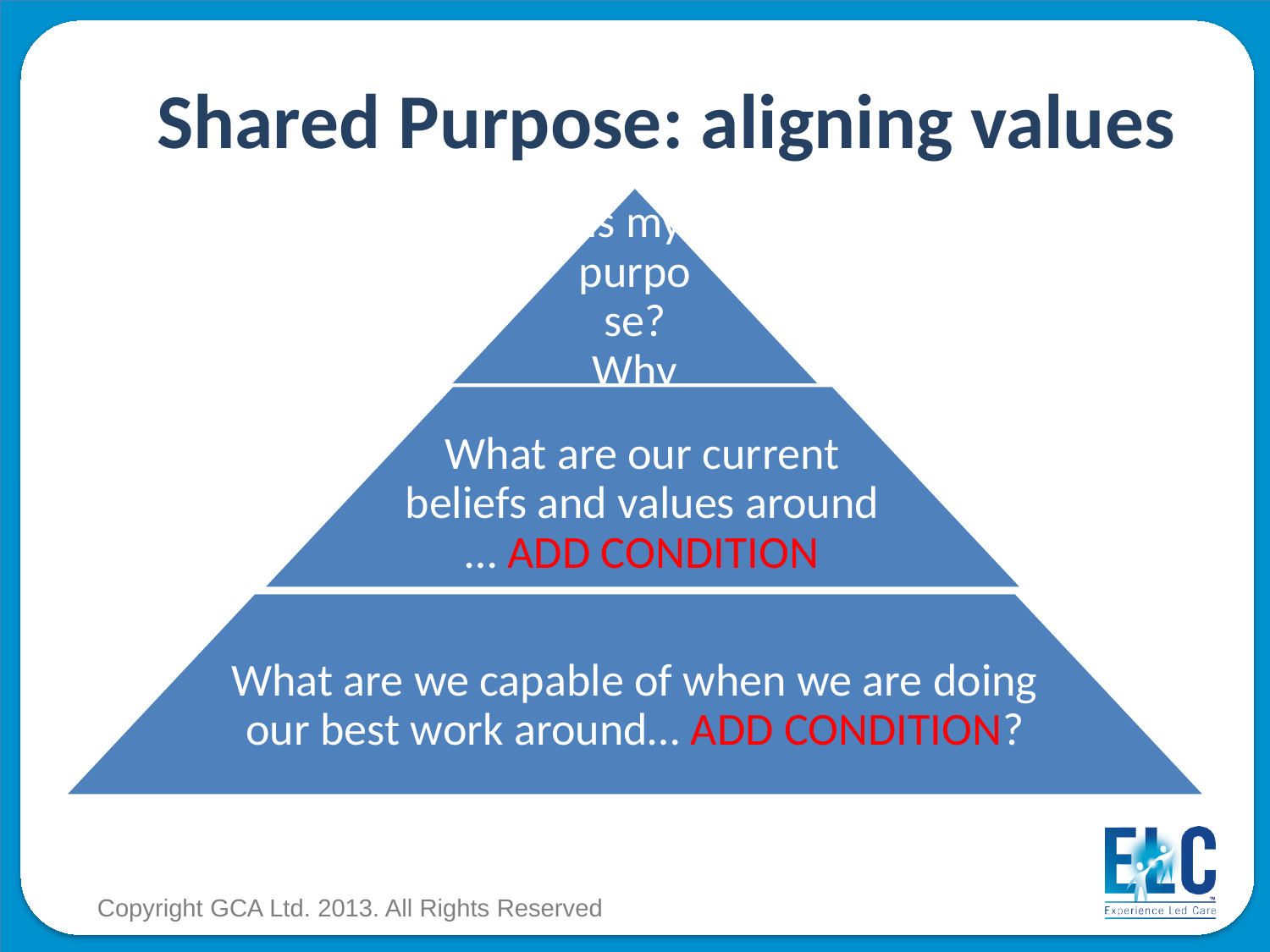

# Shared Purpose: aligning values
What is my purpose? Why am I here?
What are our current beliefs and values around … ADD CONDITION
What are we capable of when we are doing our best work around… ADD CONDITION?
Copyright GCA Ltd. 2013. All Rights Reserved